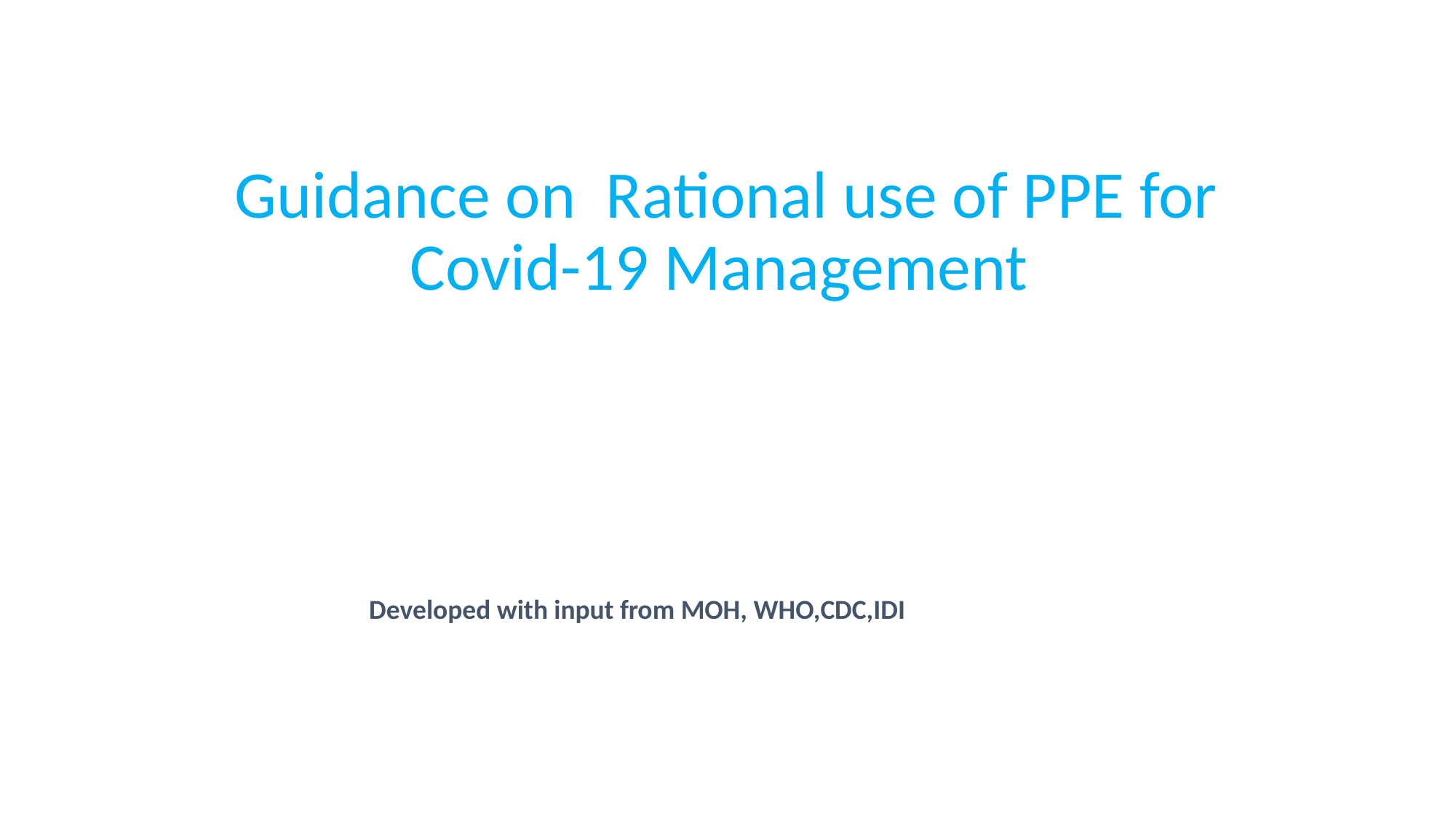

# Guidance on  Rational use of PPE for Covid-19 Management
Developed with input from MOH, WHO,CDC,IDI